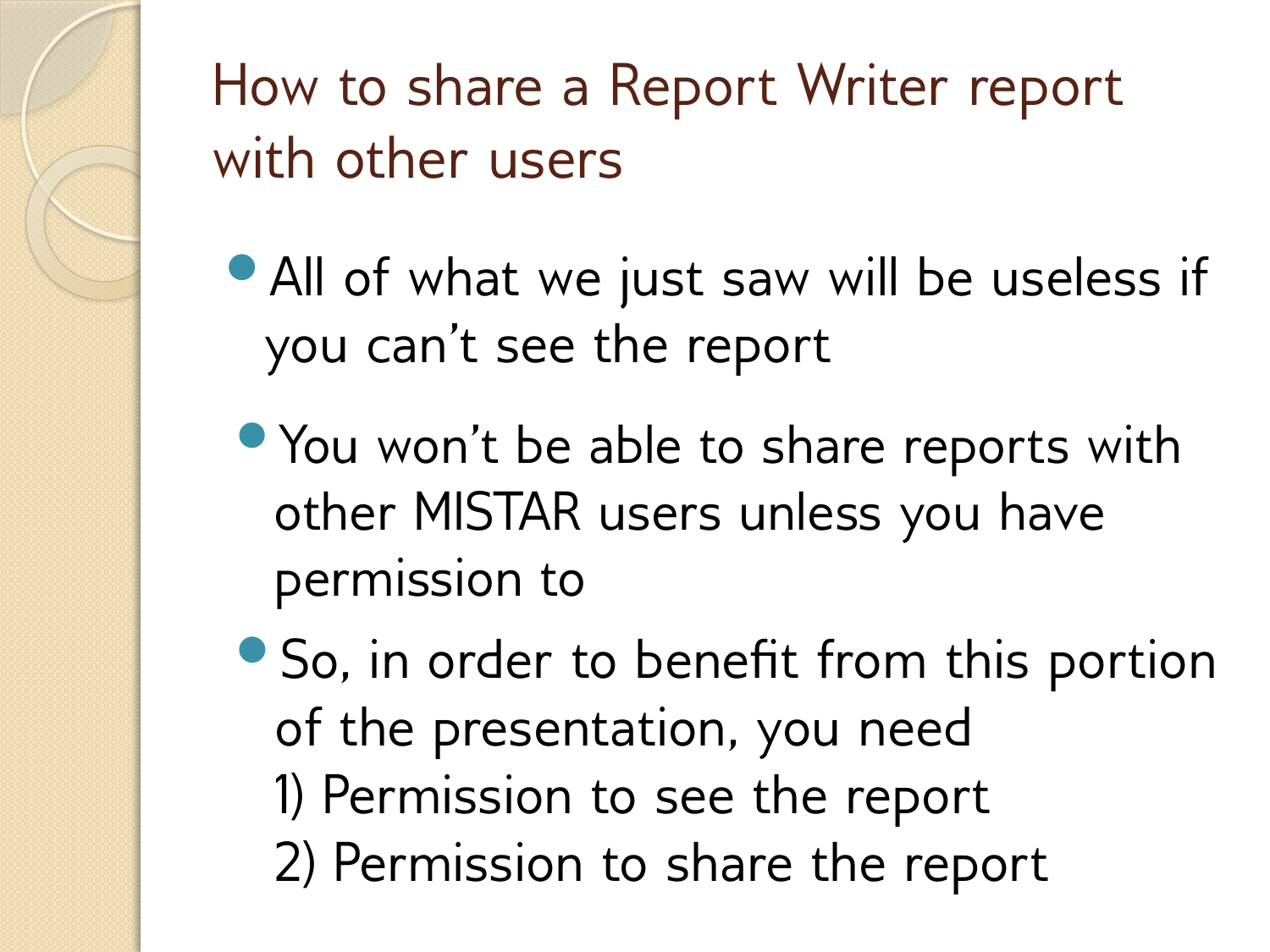

# How to share a Report Writer report with other users
All of what we just saw will be useless if you can’t see the report
You won’t be able to share reports with other MISTAR users unless you have permission to
So, in order to benefit from this portion of the presentation, you need
1) Permission to see the report
2) Permission to share the report